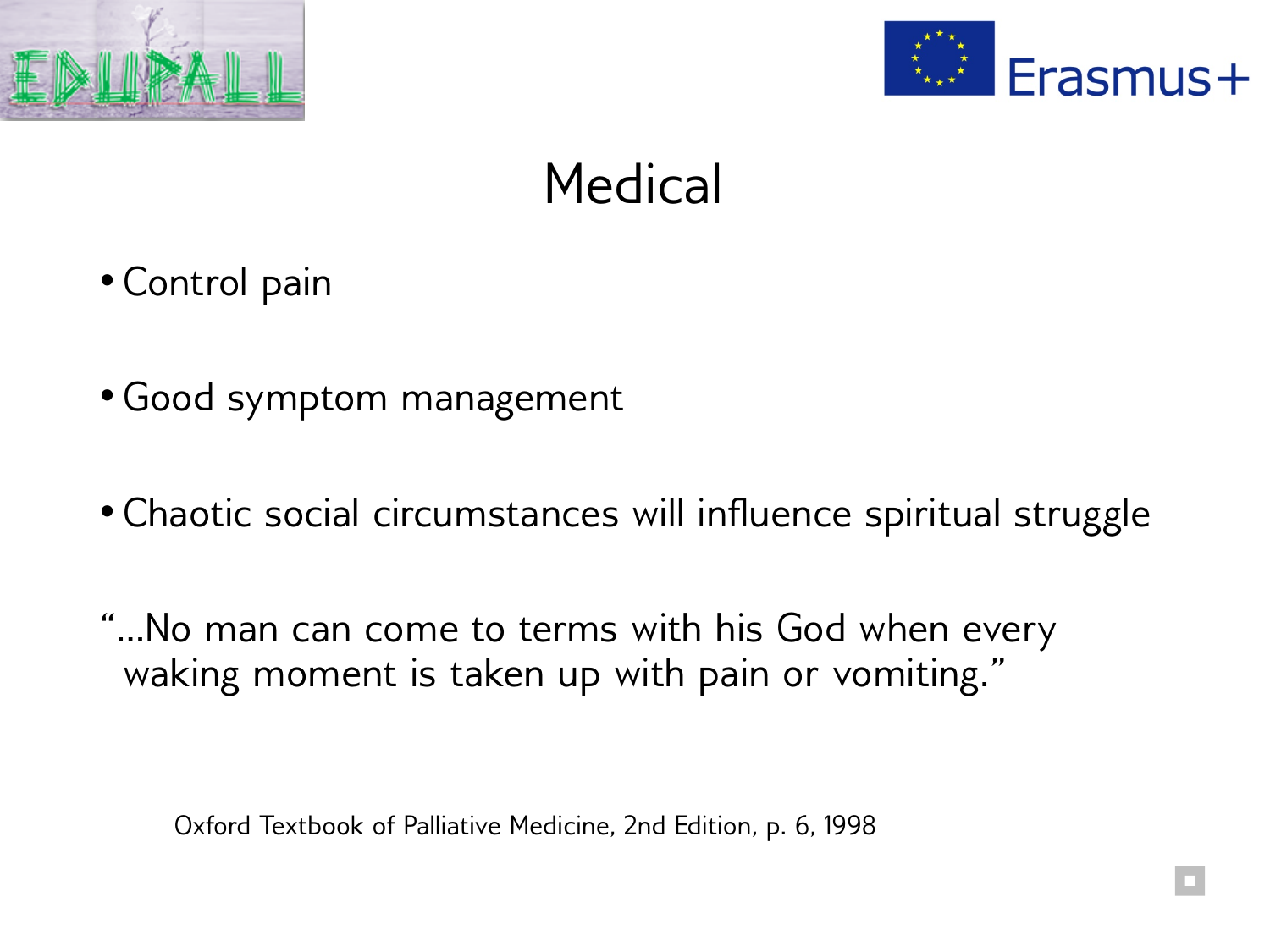

# Medical
Control pain

Good symptom management

Chaotic social circumstances will influence spiritual struggle

“…No man can come to terms with his God when every waking moment is taken up with pain or vomiting.”

         Oxford Textbook of Palliative Medicine, 2nd Edition, p. 6, 1998